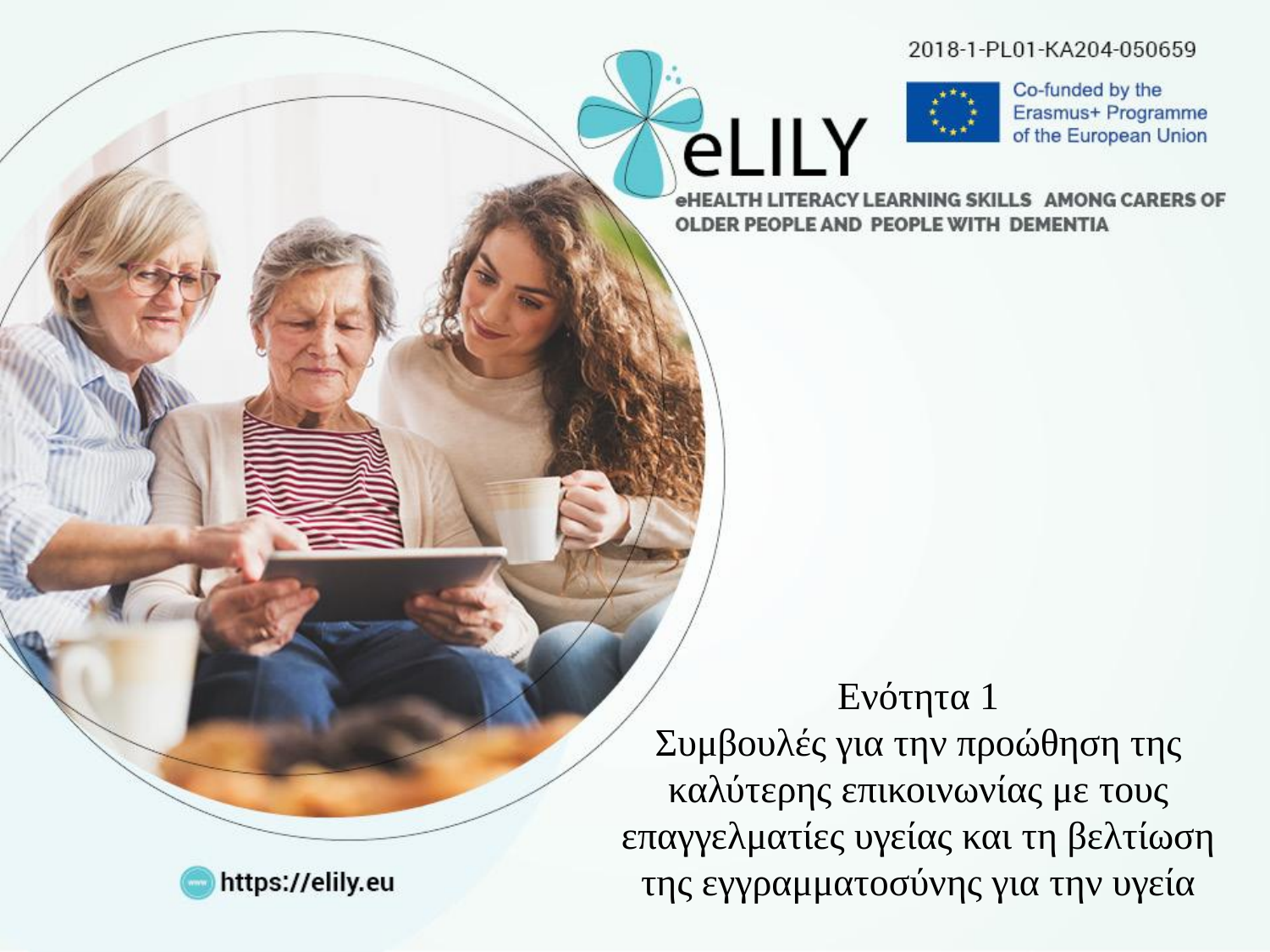

Ενότητα 1
Συμβουλές για την προώθηση της καλύτερης επικοινωνίας με τους επαγγελματίες υγείας και τη βελτίωση της εγγραμματοσύνης για την υγεία